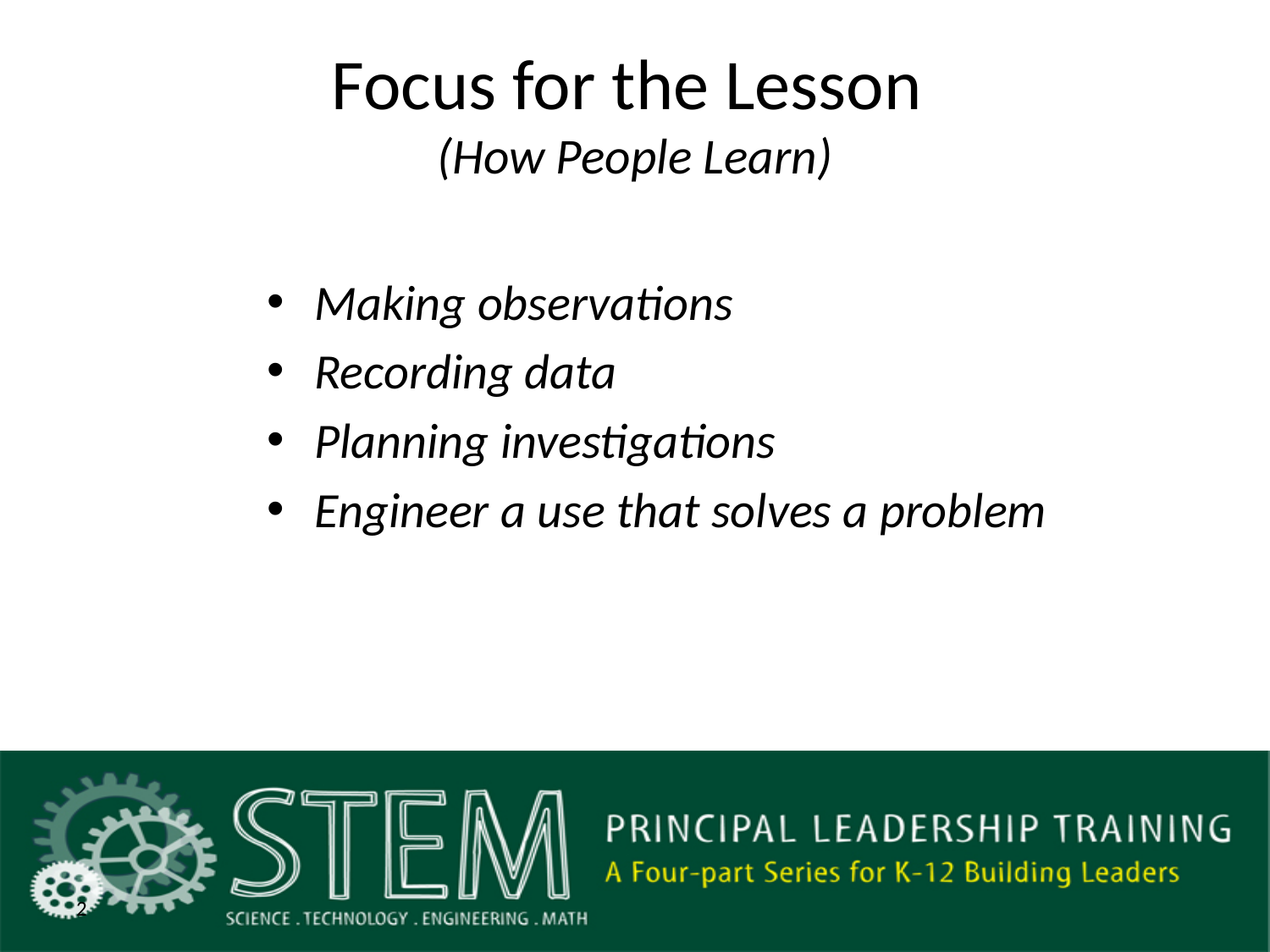

# Focus for the Lesson (How People Learn)
Making observations
Recording data
Planning investigations
Engineer a use that solves a problem
2